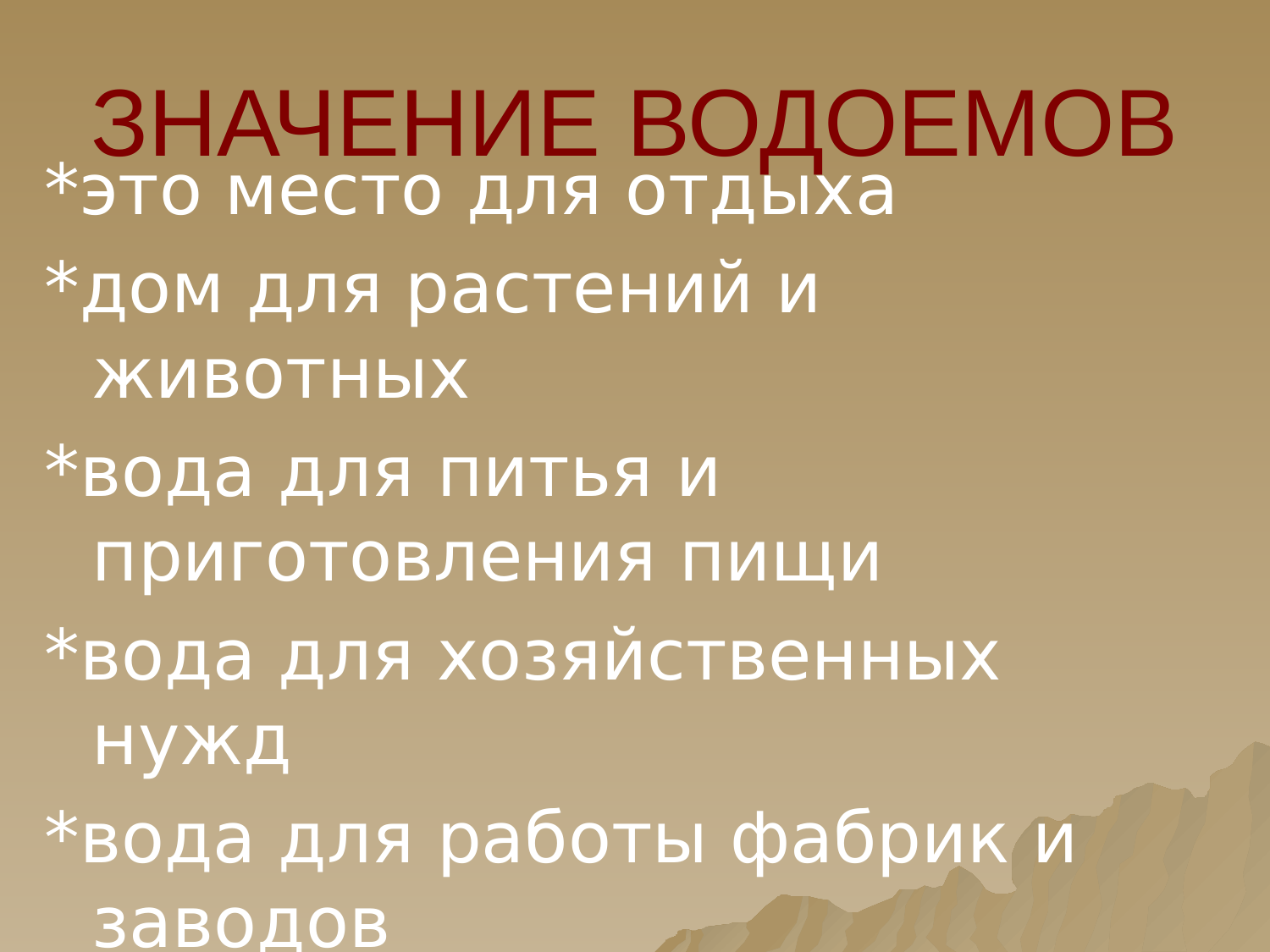

# ЗНАЧЕНИЕ ВОДОЕМОВ
*это место для отдыха
*дом для растений и животных
*вода для питья и приготовления пищи
*вода для хозяйственных нужд
*вода для работы фабрик и заводов
*по воде перевозят грузы